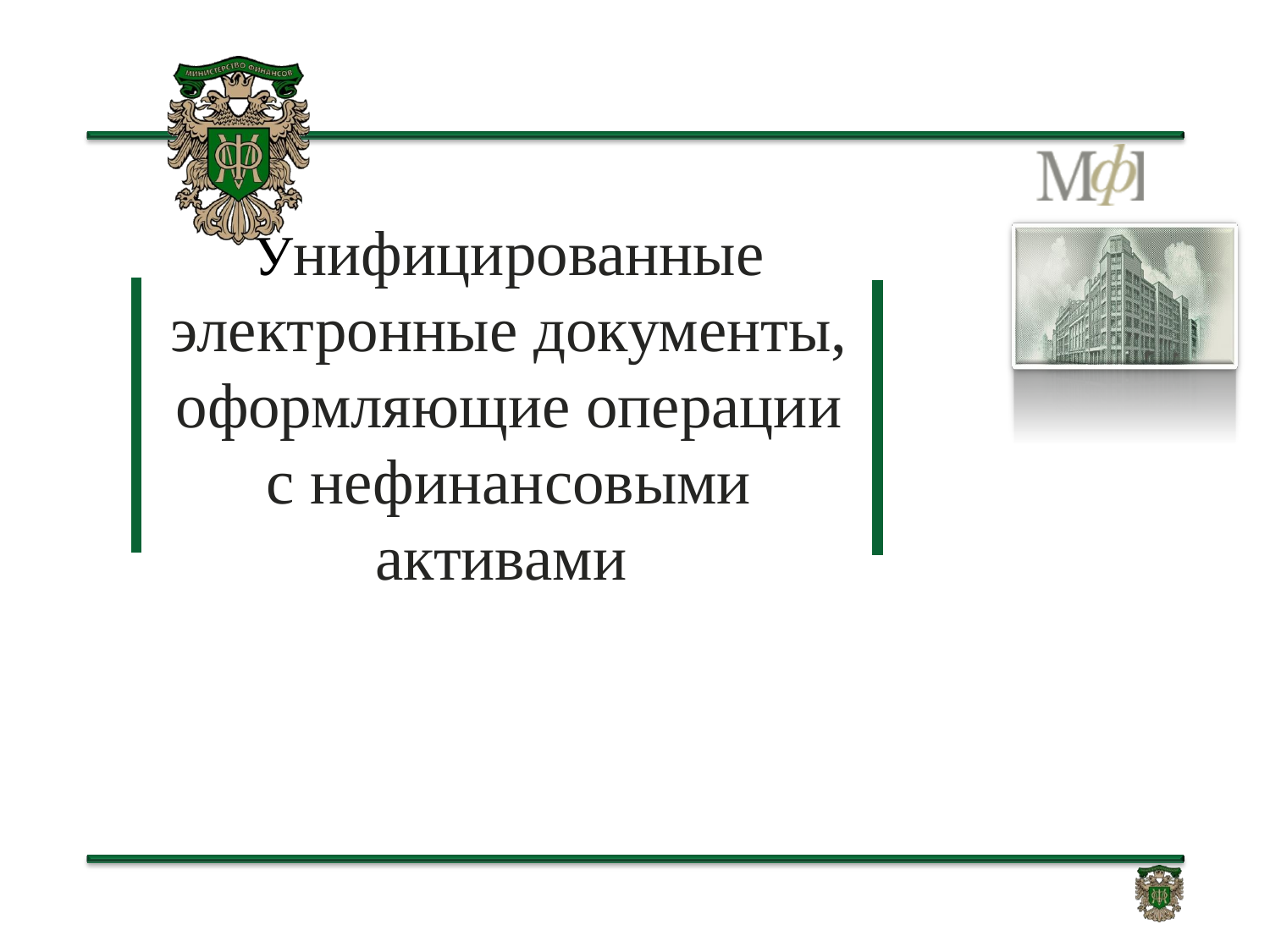

# Унифицированные электронные документы, оформляющие операции с нефинансовыми активами